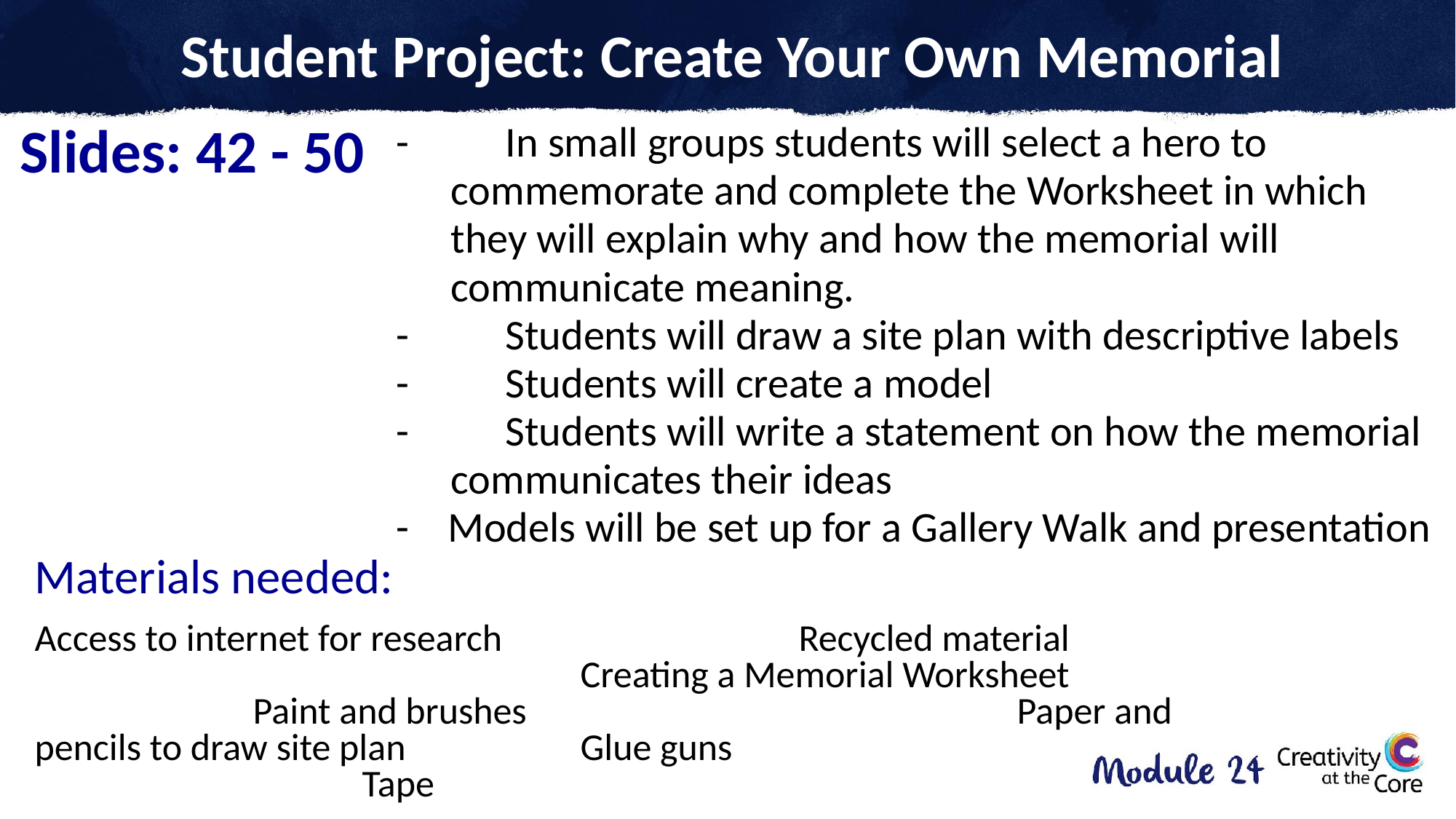

# Student Project: Create Your Own Memorial
Slides: 42 - 50

-	In small groups students will select a hero to
commemorate and complete the Worksheet in which
they will explain why and how the memorial will
communicate meaning.
-	Students will draw a site plan with descriptive labels
- 	Students will create a model
- 	Students will write a statement on how the memorial
communicates their ideas
-    Models will be set up for a Gallery Walk and presentation

Materials needed:
Access to internet for research			Recycled material						Creating a Memorial Worksheet			Paint and brushes					Paper and pencils to draw site plan		Glue guns							Tape